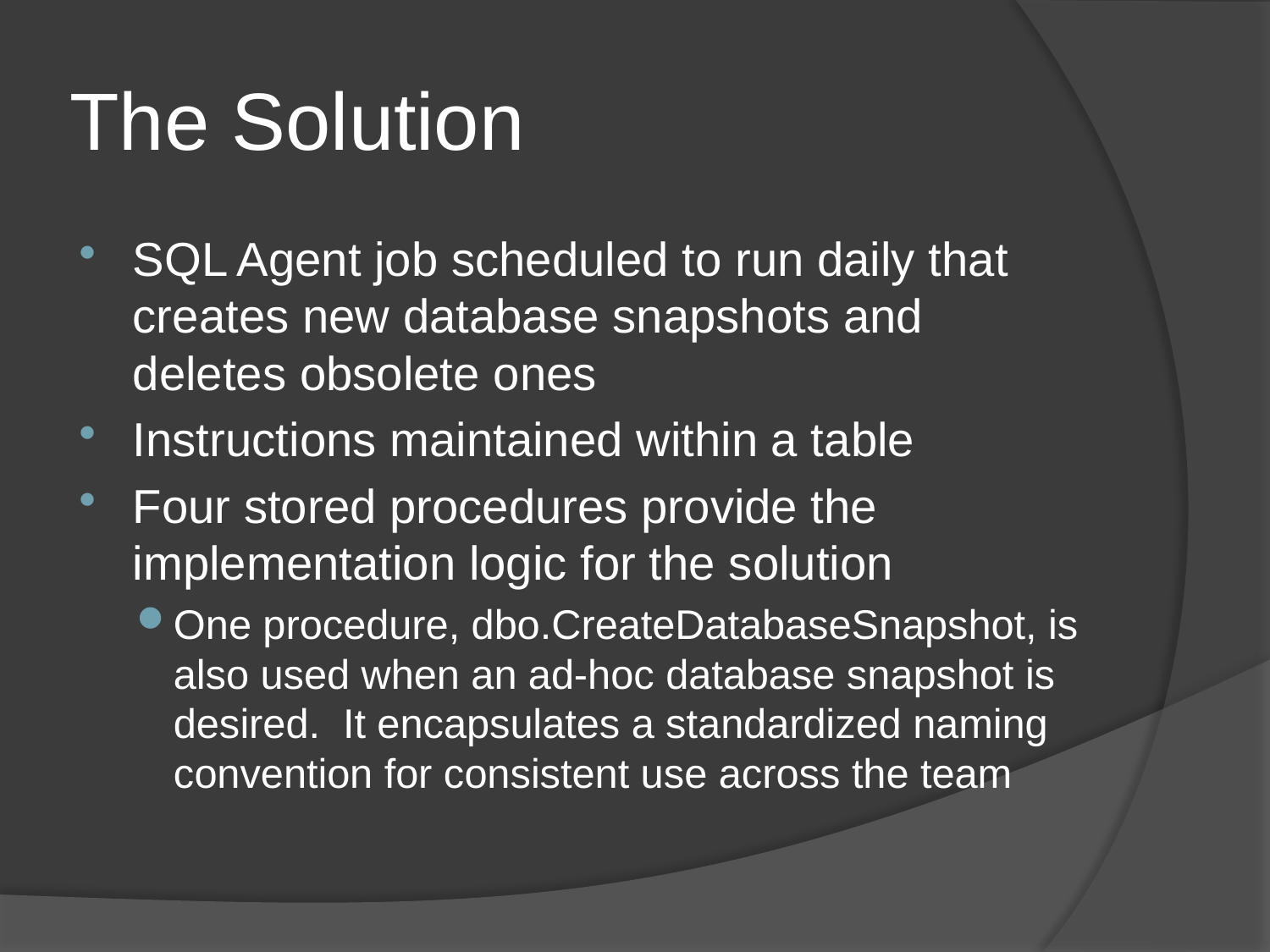

# The Solution
SQL Agent job scheduled to run daily that creates new database snapshots and deletes obsolete ones
Instructions maintained within a table
Four stored procedures provide the implementation logic for the solution
One procedure, dbo.CreateDatabaseSnapshot, is also used when an ad-hoc database snapshot is desired.  It encapsulates a standardized naming convention for consistent use across the team